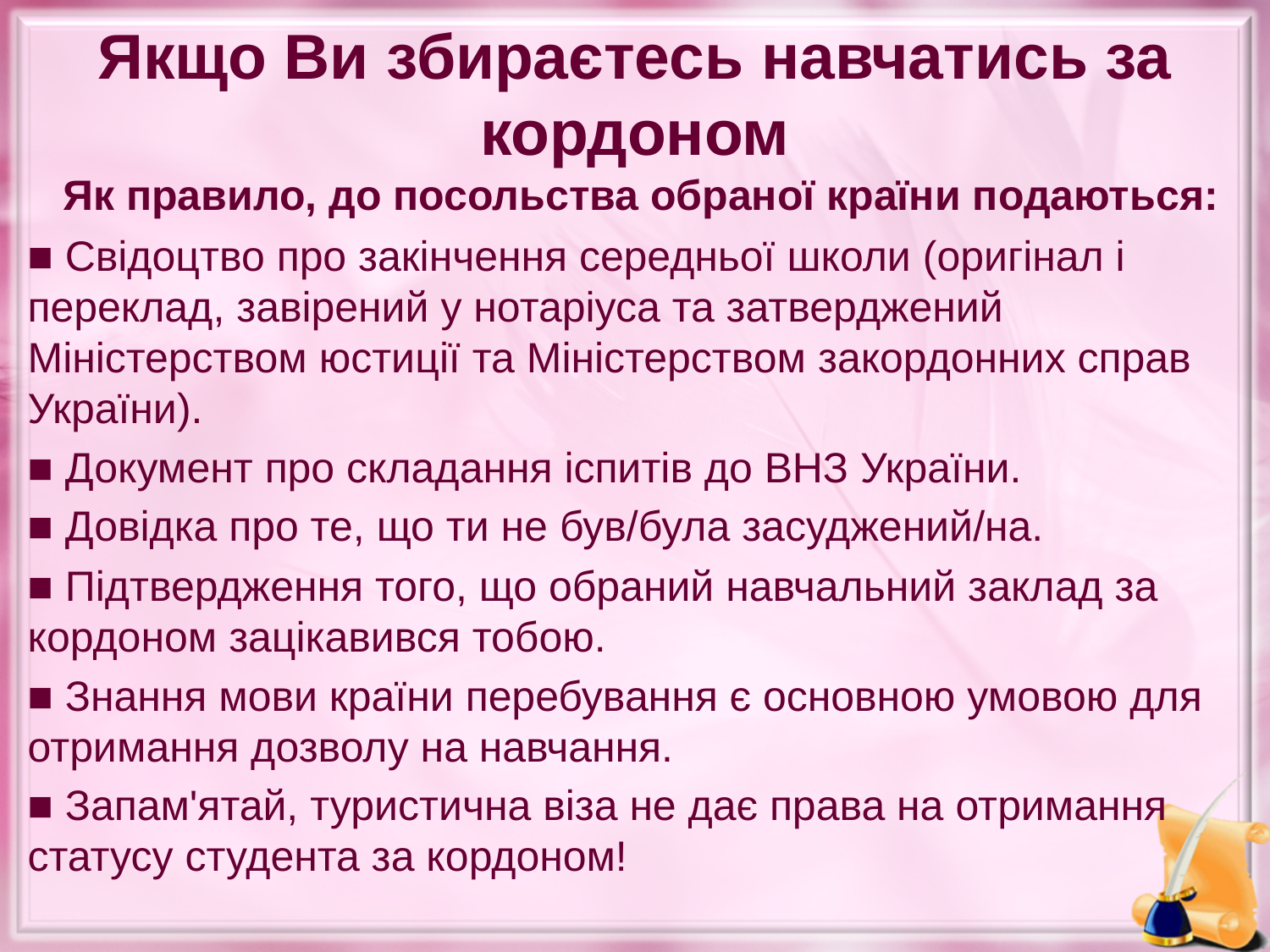

# Якщо Ви збираєтесь навчатись за кордоном Як правило, до посольства обраної країни подаються:
■ Свідоцтво про закінчення середньої школи (оригінал і переклад, завірений у нотаріуса та затверджений Міністерством юстиції та Міністерством закордонних справ України).
■ Документ про складання іспитів до ВНЗ України.
■ Довідка про те, що ти не був/була засуджений/на.
■ Підтвердження того, що обраний навчальний заклад за кордоном зацікавився тобою.
■ Знання мови країни перебування є основною умовою для отримання дозволу на навчання.
■ Запам'ятай, туристична віза не дає права на отримання статусу студента за кордоном!